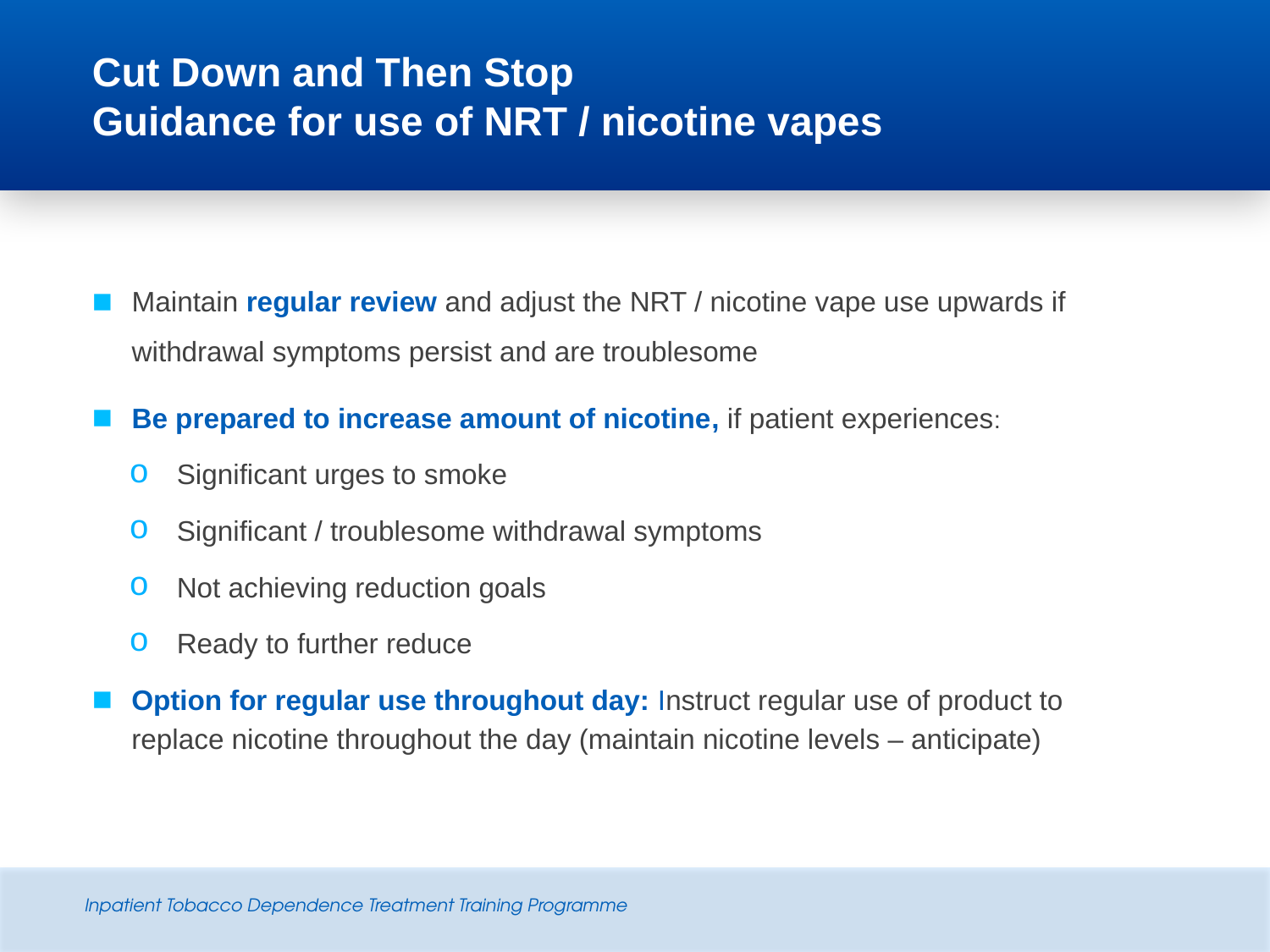

# Cut Down and Then Stop Guidance for use of NRT / nicotine vapes

Maintain regular review and adjust the NRT / nicotine vape use upwards if withdrawal symptoms persist and are troublesome
Be prepared to increase amount of nicotine, if patient experiences:
 Significant urges to smoke
 Significant / troublesome withdrawal symptoms
 Not achieving reduction goals
 Ready to further reduce
Option for regular use throughout day: Instruct regular use of product to replace nicotine throughout the day (maintain nicotine levels – anticipate)

Inpatient Tobacco Dependence Treatment Training Programme